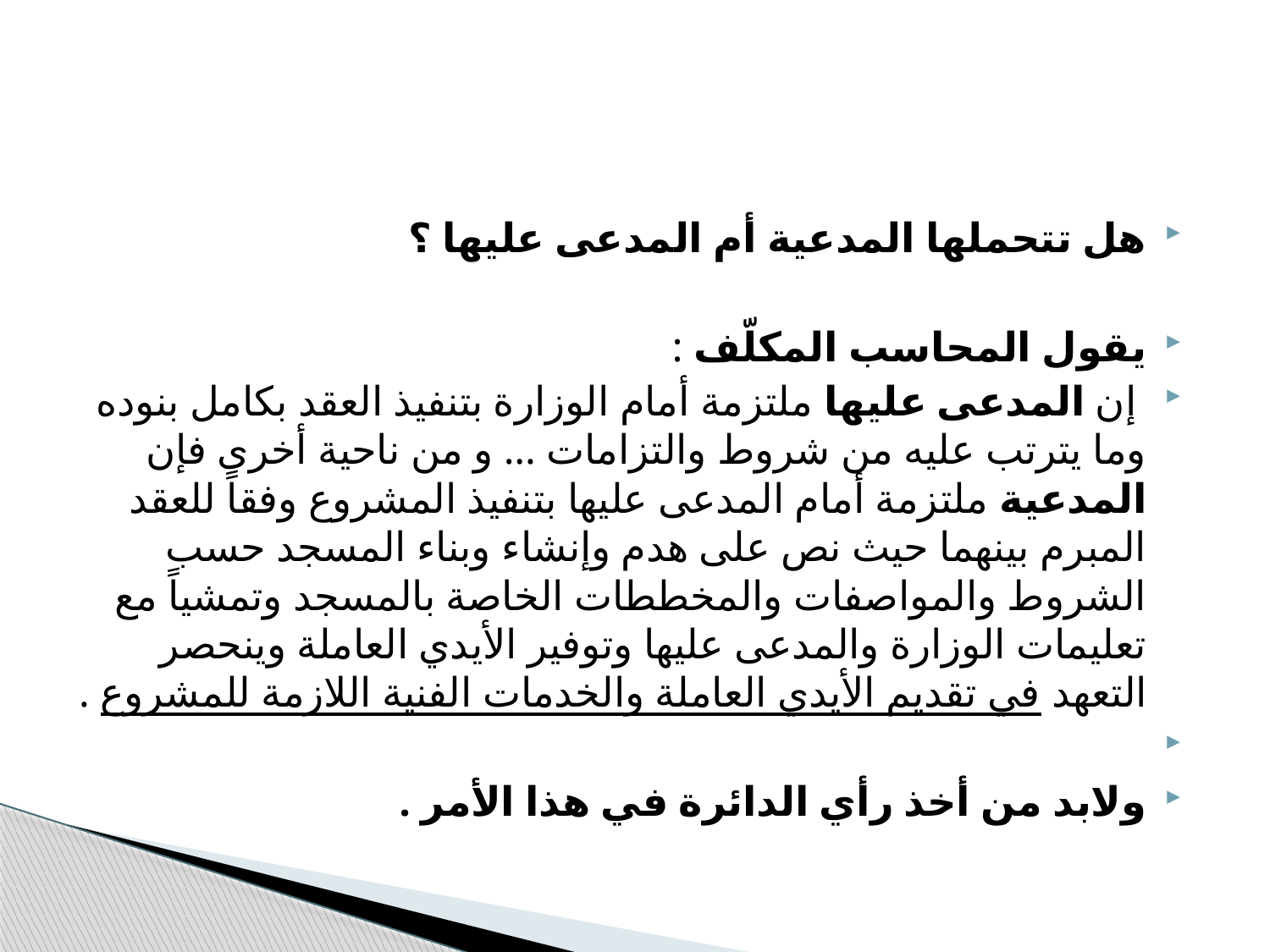

#
هل تتحملها المدعية أم المدعى عليها ؟

يقول المحاسب المكلّف :
 إن المدعى عليها ملتزمة أمام الوزارة بتنفيذ العقد بكامل بنوده وما يترتب عليه من شروط والتزامات ... و من ناحية أخرى فإن المدعية ملتزمة أمام المدعى عليها بتنفيذ المشروع وفقاً للعقد المبرم بينهما حيث نص على هدم وإنشاء وبناء المسجد حسب الشروط والمواصفات والمخططات الخاصة بالمسجد وتمشياً مع تعليمات الوزارة والمدعى عليها وتوفير الأيدي العاملة وينحصر التعهد في تقديم الأيدي العاملة والخدمات الفنية اللازمة للمشروع .

ولابد من أخذ رأي الدائرة في هذا الأمر .